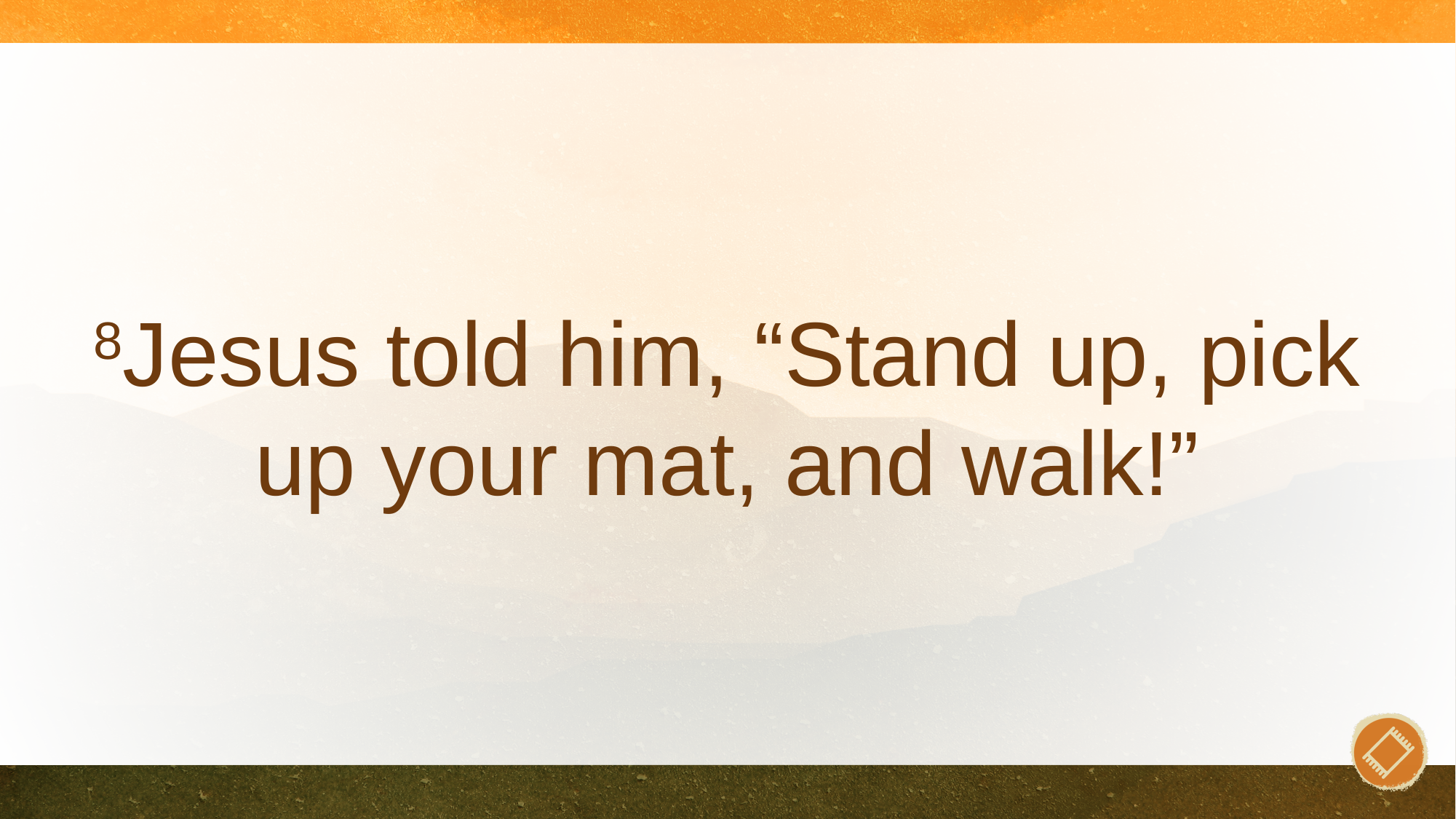

8Jesus told him, “Stand up, pick up your mat, and walk!”